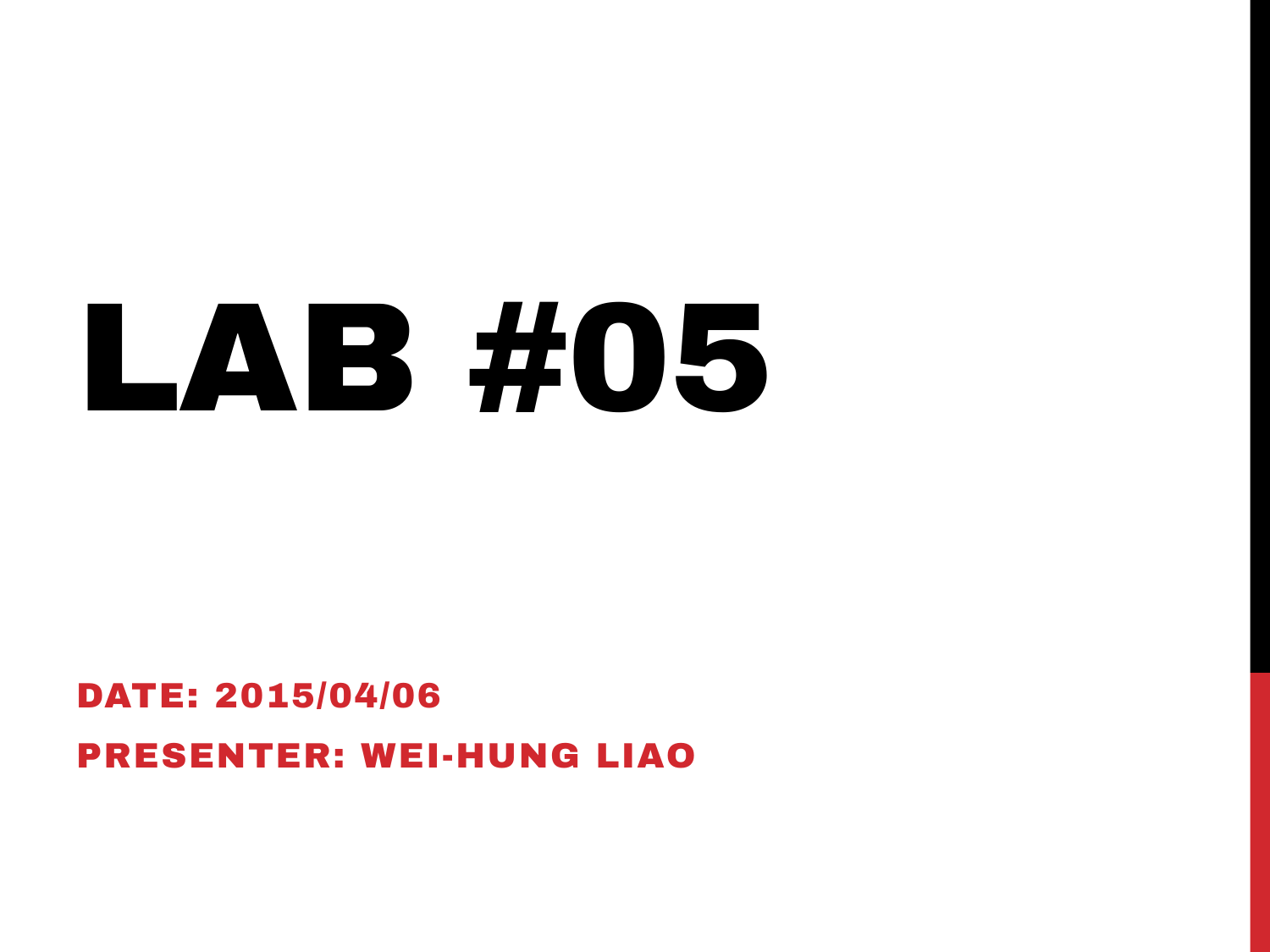

# Lab #05
Date: 2015/04/06
Presenter: wei-hung liao